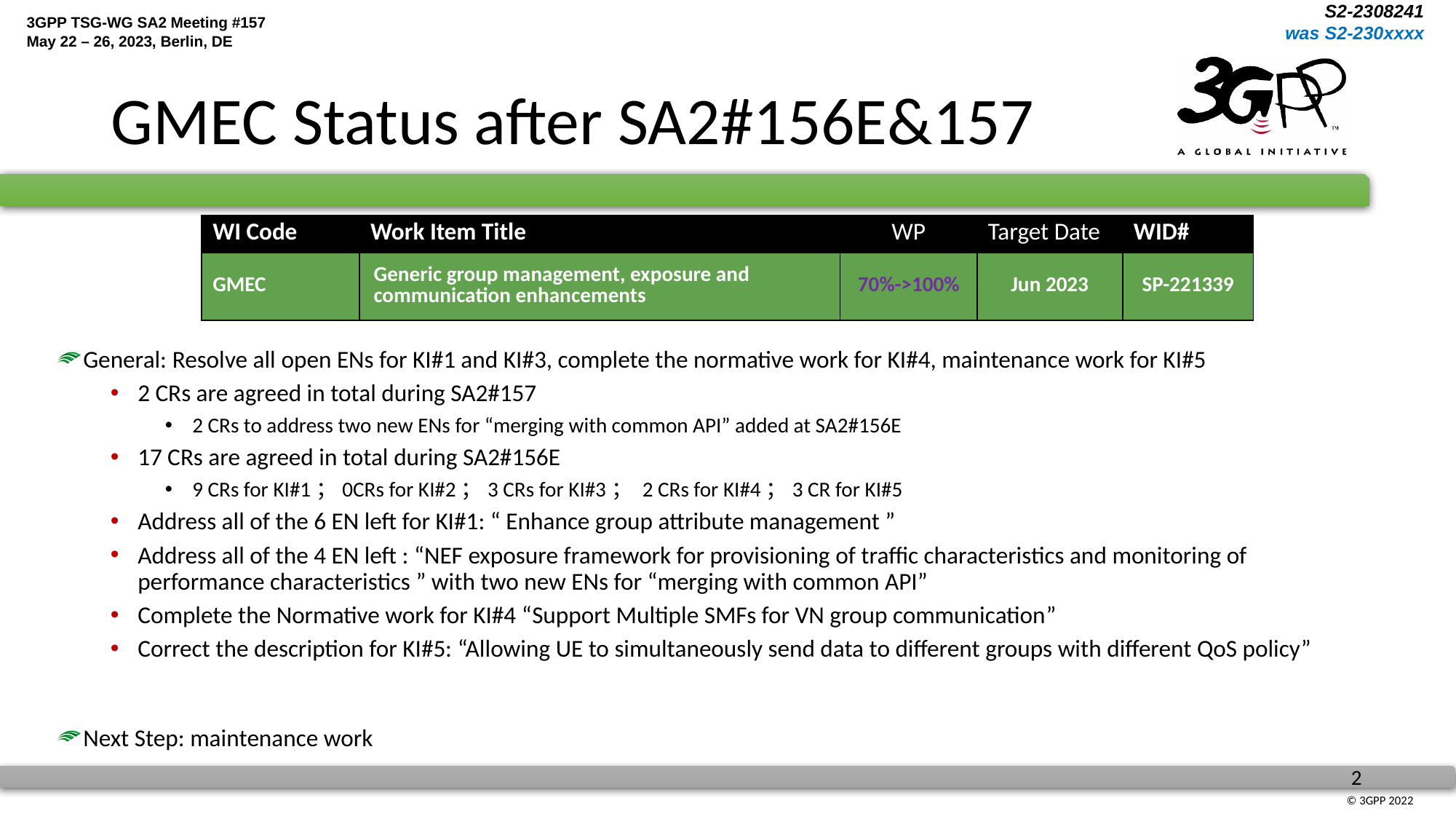

# GMEC Status after SA2#156E&157
| WI Code | Work Item Title | WP | Target Date | WID# |
| --- | --- | --- | --- | --- |
| GMEC | Generic group management, exposure and communication enhancements | 70%->100% | Jun 2023 | SP-221339 |
General: Resolve all open ENs for KI#1 and KI#3, complete the normative work for KI#4, maintenance work for KI#5
2 CRs are agreed in total during SA2#157
2 CRs to address two new ENs for “merging with common API” added at SA2#156E
17 CRs are agreed in total during SA2#156E
9 CRs for KI#1；0CRs for KI#2；3 CRs for KI#3； 2 CRs for KI#4；3 CR for KI#5
Address all of the 6 EN left for KI#1: “ Enhance group attribute management ”
Address all of the 4 EN left : “NEF exposure framework for provisioning of traffic characteristics and monitoring of performance characteristics ” with two new ENs for “merging with common API”
Complete the Normative work for KI#4 “Support Multiple SMFs for VN group communication”
Correct the description for KI#5: “Allowing UE to simultaneously send data to different groups with different QoS policy”

Next Step: maintenance work